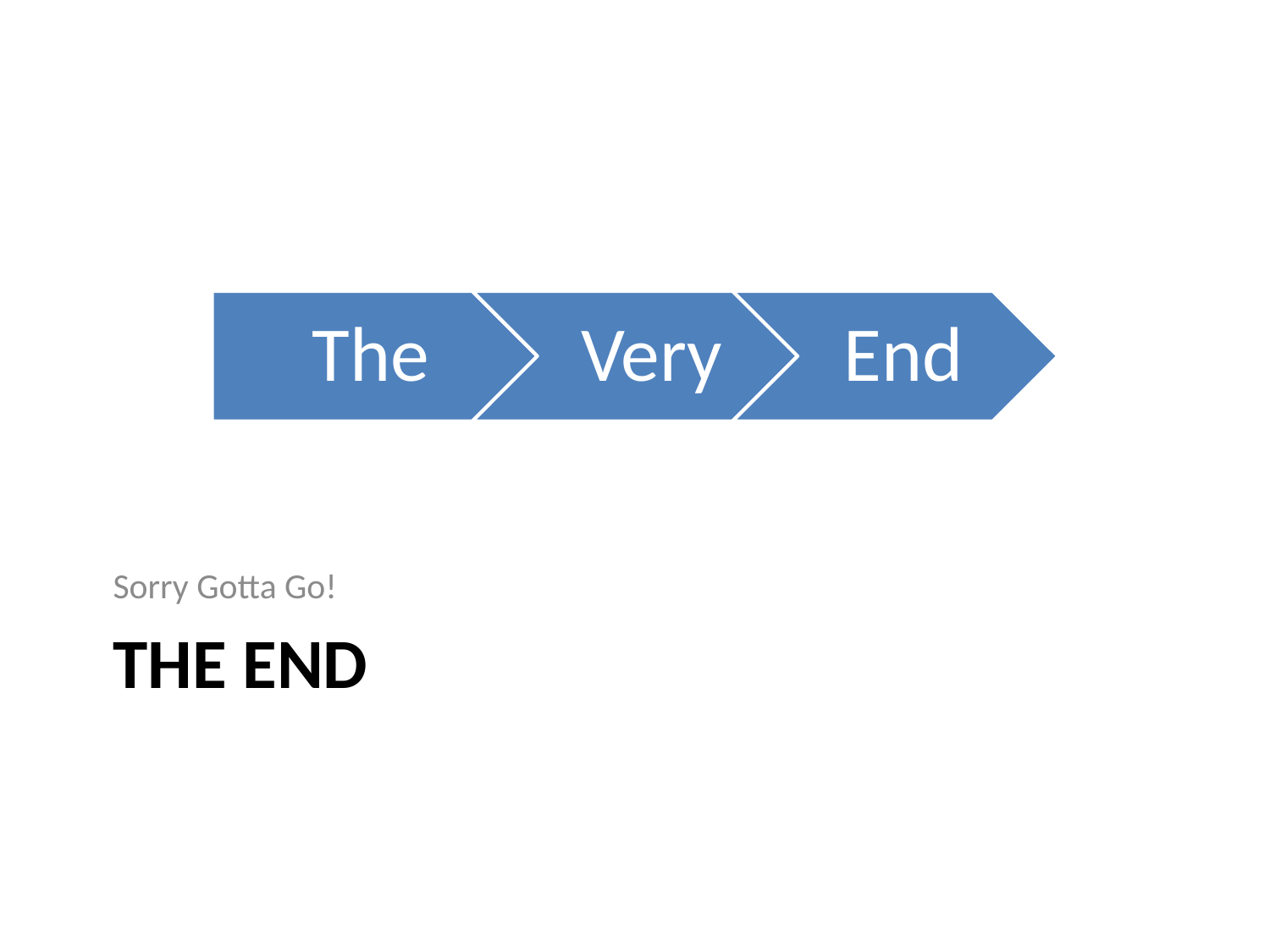

The
 Very
End
Sorry Gotta Go!
# The END